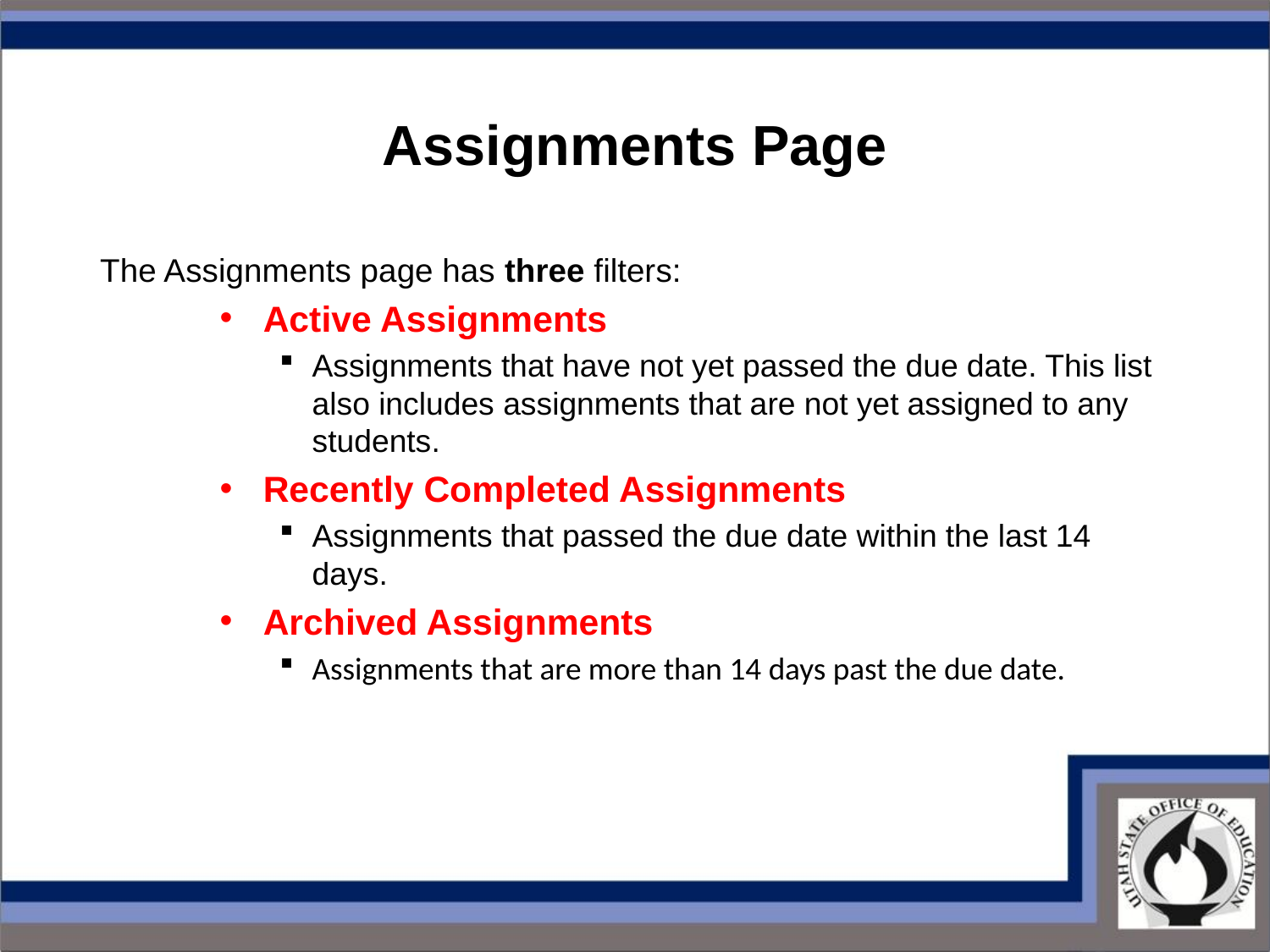

# Assignments Page
The Assignments page has three filters:
Active Assignments
Assignments that have not yet passed the due date. This list also includes assignments that are not yet assigned to any students.
Recently Completed Assignments
Assignments that passed the due date within the last 14 days.
Archived Assignments
Assignments that are more than 14 days past the due date.